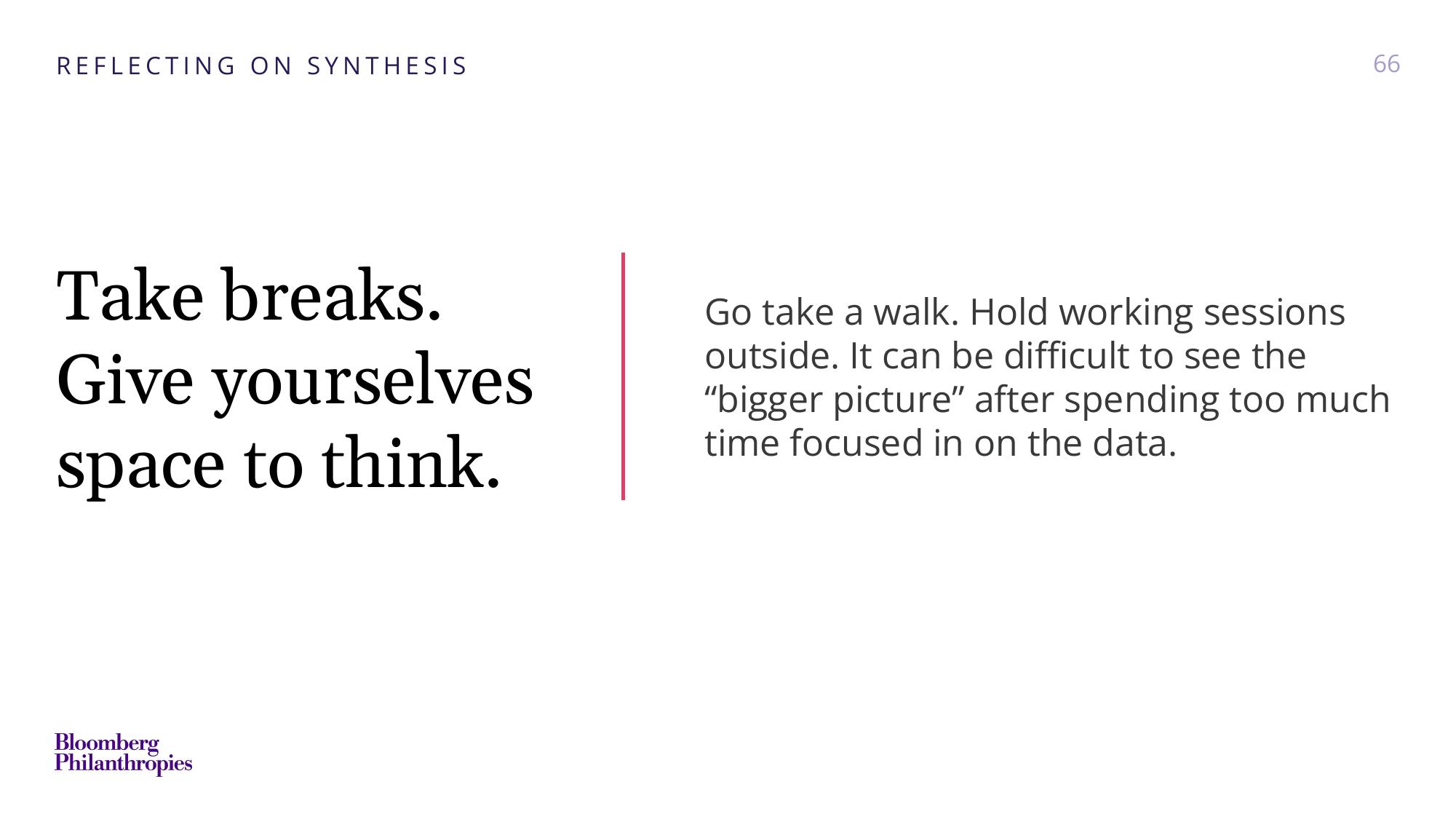

REFLECTING ON SYNTHESIS
66
Take breaks. Give yourselves space to think.
Go take a walk. Hold working sessions outside. It can be difficult to see the “bigger picture” after spending too much time focused in on the data.